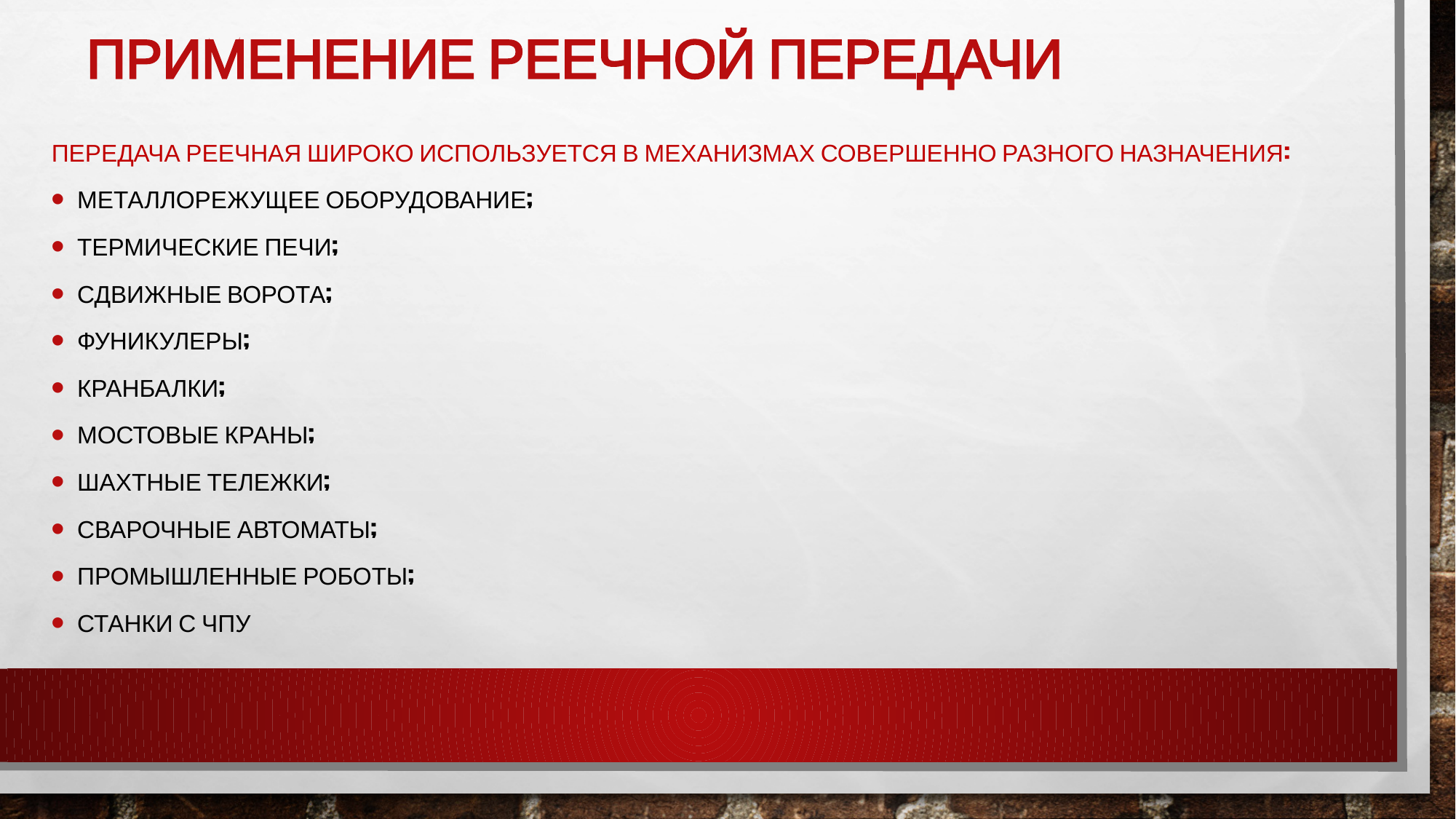

# Применение реечной передачи
Передача реечная широко используется в механизмах совершенно разного назначения:
металлорежущее оборудование;
термические печи;
сдвижные ворота;
фуникулеры;
кранбалки;
мостовые краны;
шахтные тележки;
сварочные автоматы;
промышленные роботы;
станки с ЧПУ